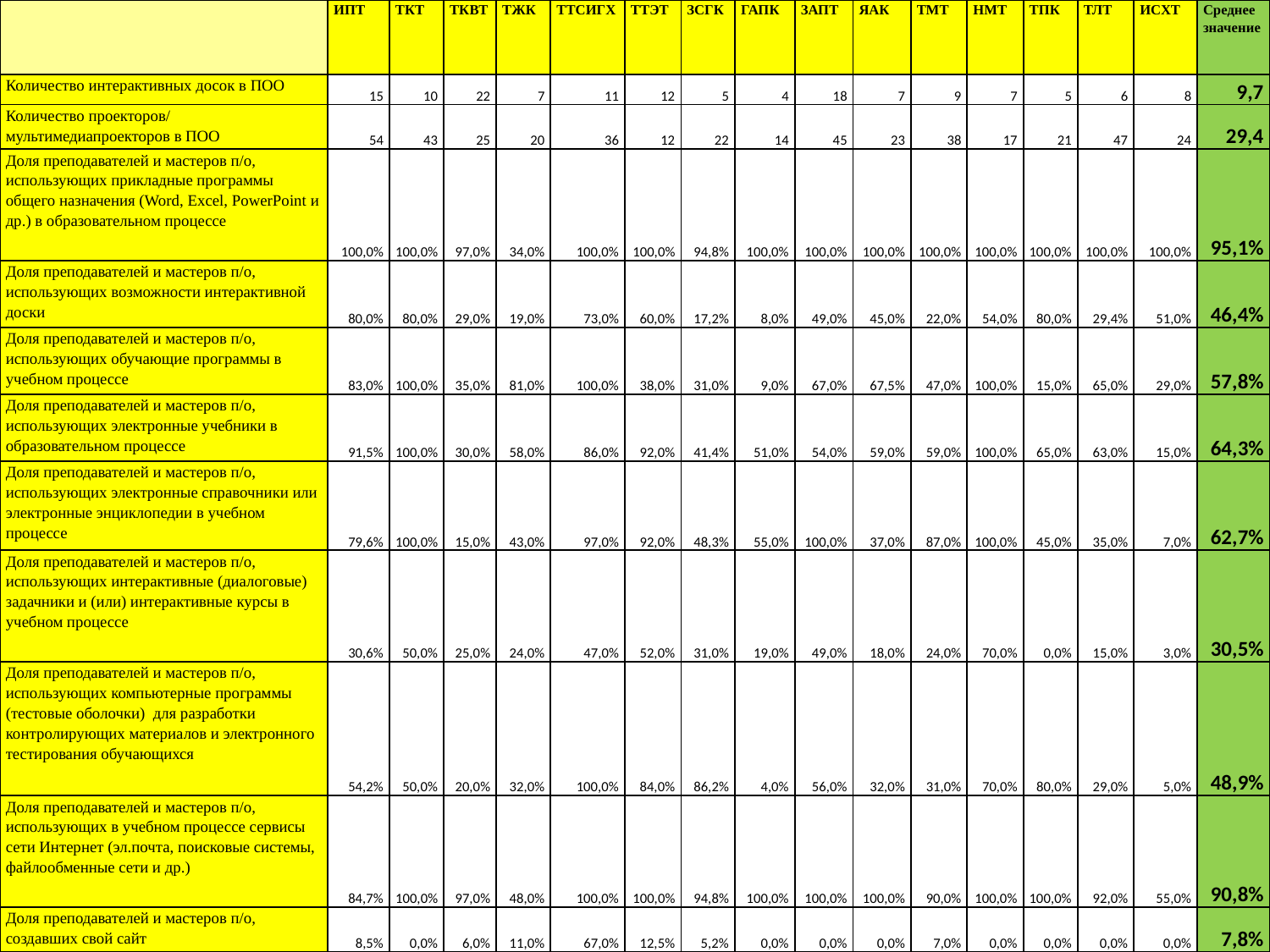

|  | ИПТ | ТКТ | ТКВТ | ТЖК | ТТСИГХ | ТТЭТ | ЗСГК | ГАПК | ЗАПТ | ЯАК | ТМТ | НМТ | ТПК | ТЛТ | ИСХТ | Среднее значение |
| --- | --- | --- | --- | --- | --- | --- | --- | --- | --- | --- | --- | --- | --- | --- | --- | --- |
| Количество интерактивных досок в ПОО | 15 | 10 | 22 | 7 | 11 | 12 | 5 | 4 | 18 | 7 | 9 | 7 | 5 | 6 | 8 | 9,7 |
| Количество проекторов/ мультимедиапроекторов в ПОО | 54 | 43 | 25 | 20 | 36 | 12 | 22 | 14 | 45 | 23 | 38 | 17 | 21 | 47 | 24 | 29,4 |
| Доля преподавателей и мастеров п/о, использующих прикладные программы общего назначения (Word, Excel, PowerPoint и др.) в образовательном процессе | 100,0% | 100,0% | 97,0% | 34,0% | 100,0% | 100,0% | 94,8% | 100,0% | 100,0% | 100,0% | 100,0% | 100,0% | 100,0% | 100,0% | 100,0% | 95,1% |
| Доля преподавателей и мастеров п/о, использующих возможности интерактивной доски | 80,0% | 80,0% | 29,0% | 19,0% | 73,0% | 60,0% | 17,2% | 8,0% | 49,0% | 45,0% | 22,0% | 54,0% | 80,0% | 29,4% | 51,0% | 46,4% |
| Доля преподавателей и мастеров п/о, использующих обучающие программы в учебном процессе | 83,0% | 100,0% | 35,0% | 81,0% | 100,0% | 38,0% | 31,0% | 9,0% | 67,0% | 67,5% | 47,0% | 100,0% | 15,0% | 65,0% | 29,0% | 57,8% |
| Доля преподавателей и мастеров п/о, использующих электронные учебники в образовательном процессе | 91,5% | 100,0% | 30,0% | 58,0% | 86,0% | 92,0% | 41,4% | 51,0% | 54,0% | 59,0% | 59,0% | 100,0% | 65,0% | 63,0% | 15,0% | 64,3% |
| Доля преподавателей и мастеров п/о, использующих электронные справочники или электронные энциклопедии в учебном процессе | 79,6% | 100,0% | 15,0% | 43,0% | 97,0% | 92,0% | 48,3% | 55,0% | 100,0% | 37,0% | 87,0% | 100,0% | 45,0% | 35,0% | 7,0% | 62,7% |
| Доля преподавателей и мастеров п/о, использующих интерактивные (диалоговые) задачники и (или) интерактивные курсы в учебном процессе | 30,6% | 50,0% | 25,0% | 24,0% | 47,0% | 52,0% | 31,0% | 19,0% | 49,0% | 18,0% | 24,0% | 70,0% | 0,0% | 15,0% | 3,0% | 30,5% |
| Доля преподавателей и мастеров п/о, использующих компьютерные программы (тестовые оболочки) для разработки контролирующих материалов и электронного тестирования обучающихся | 54,2% | 50,0% | 20,0% | 32,0% | 100,0% | 84,0% | 86,2% | 4,0% | 56,0% | 32,0% | 31,0% | 70,0% | 80,0% | 29,0% | 5,0% | 48,9% |
| Доля преподавателей и мастеров п/о, использующих в учебном процессе сервисы сети Интернет (эл.почта, поисковые системы, файлообменные сети и др.) | 84,7% | 100,0% | 97,0% | 48,0% | 100,0% | 100,0% | 94,8% | 100,0% | 100,0% | 100,0% | 90,0% | 100,0% | 100,0% | 92,0% | 55,0% | 90,8% |
| Доля преподавателей и мастеров п/о, создавших свой сайт | 8,5% | 0,0% | 6,0% | 11,0% | 67,0% | 12,5% | 5,2% | 0,0% | 0,0% | 0,0% | 7,0% | 0,0% | 0,0% | 0,0% | 0,0% | 7,8% |